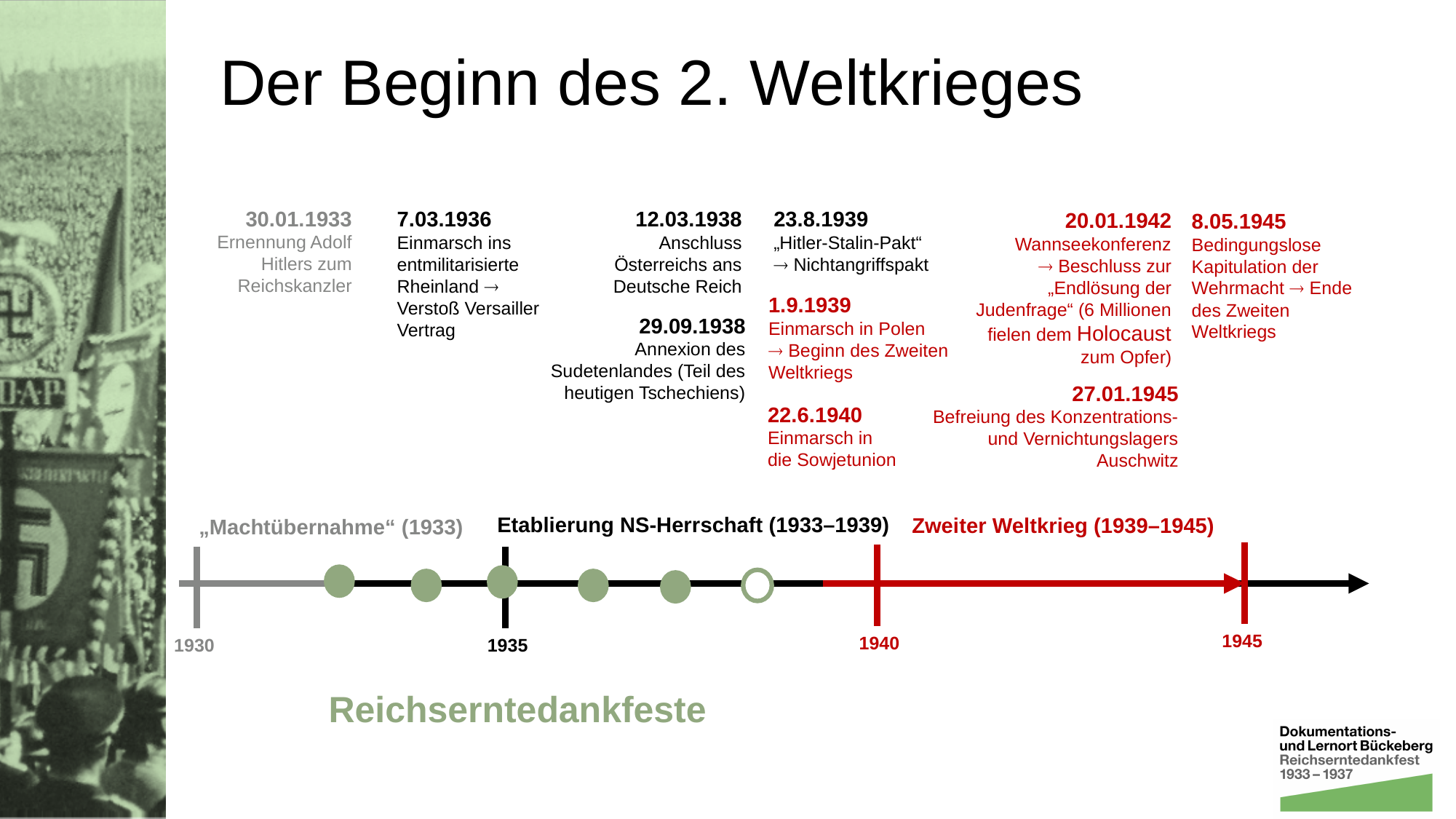

# Der Beginn des 2. Weltkrieges
30.01.1933
Ernennung Adolf Hitlers zum Reichskanzler
12.03.1938
Anschluss Österreichs ans Deutsche Reich
23.8.1939
„Hitler-Stalin-Pakt“
→ Nichtangriffspakt
7.03.1936
Einmarsch ins entmilitarisierte Rheinland →  Verstoß Versailler Vertrag
20.01.1942
Wannseekonferenz
→ Beschluss zur „Endlösung der Judenfrage“ (6 Millionen fielen dem Holocaust zum Opfer)
8.05.1945
Bedingungslose Kapitulation der Wehrmacht → Ende des Zweiten Weltkriegs
1.9.1939
Einmarsch in Polen
→ Beginn des Zweiten Weltkriegs
29.09.1938
Annexion des Sudetenlandes (Teil des heutigen Tschechiens)
27.01.1945
Befreiung des Konzentrations- und Vernichtungslagers Auschwitz
22.6.1940
Einmarsch in die Sowjetunion
Etablierung NS-Herrschaft (1933–1939)
Zweiter Weltkrieg (1939–1945)
„Machtübernahme“ (1933)
1945
1940
1930
1935

Reichserntedankfeste